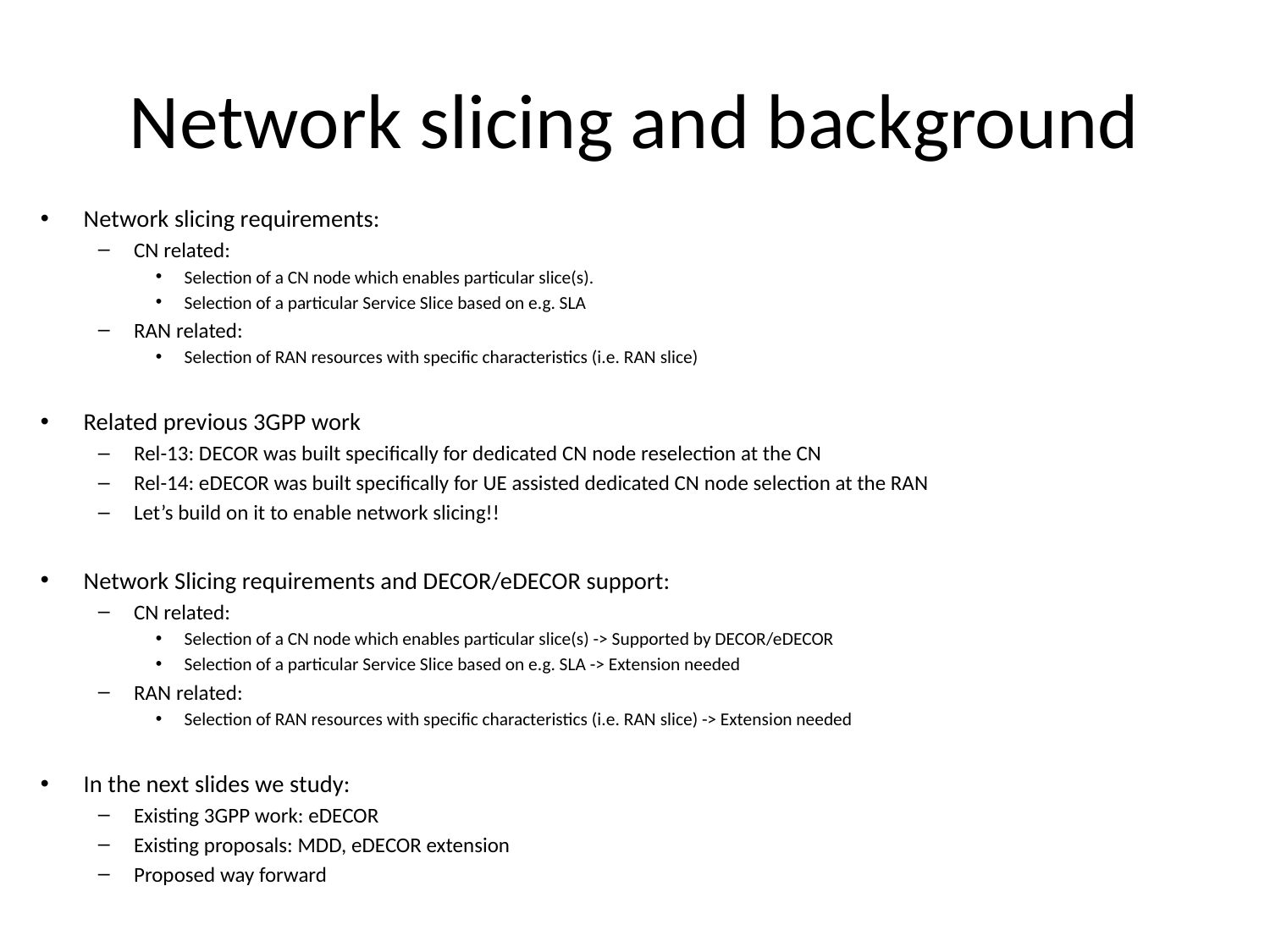

# Network slicing and background
Network slicing requirements:
CN related:
Selection of a CN node which enables particular slice(s).
Selection of a particular Service Slice based on e.g. SLA
RAN related:
Selection of RAN resources with specific characteristics (i.e. RAN slice)

Related previous 3GPP work
Rel-13: DECOR was built specifically for dedicated CN node reselection at the CN
Rel-14: eDECOR was built specifically for UE assisted dedicated CN node selection at the RAN
Let’s build on it to enable network slicing!!

Network Slicing requirements and DECOR/eDECOR support:
CN related:
Selection of a CN node which enables particular slice(s) -> Supported by DECOR/eDECOR
Selection of a particular Service Slice based on e.g. SLA -> Extension needed
RAN related:
Selection of RAN resources with specific characteristics (i.e. RAN slice) -> Extension needed

In the next slides we study:
Existing 3GPP work: eDECOR
Existing proposals: MDD, eDECOR extension
Proposed way forward